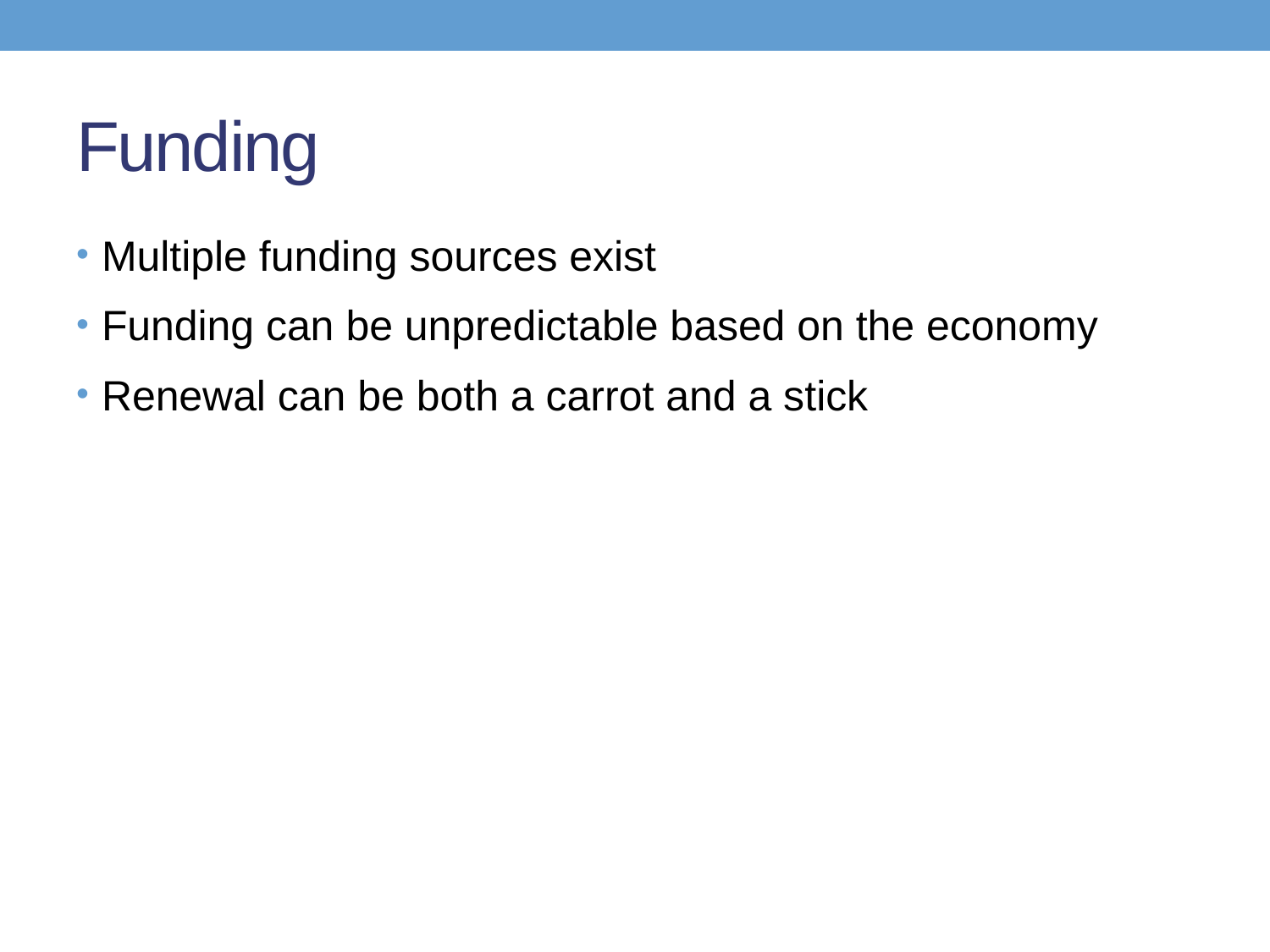

# Funding
Multiple funding sources exist
Funding can be unpredictable based on the economy
Renewal can be both a carrot and a stick